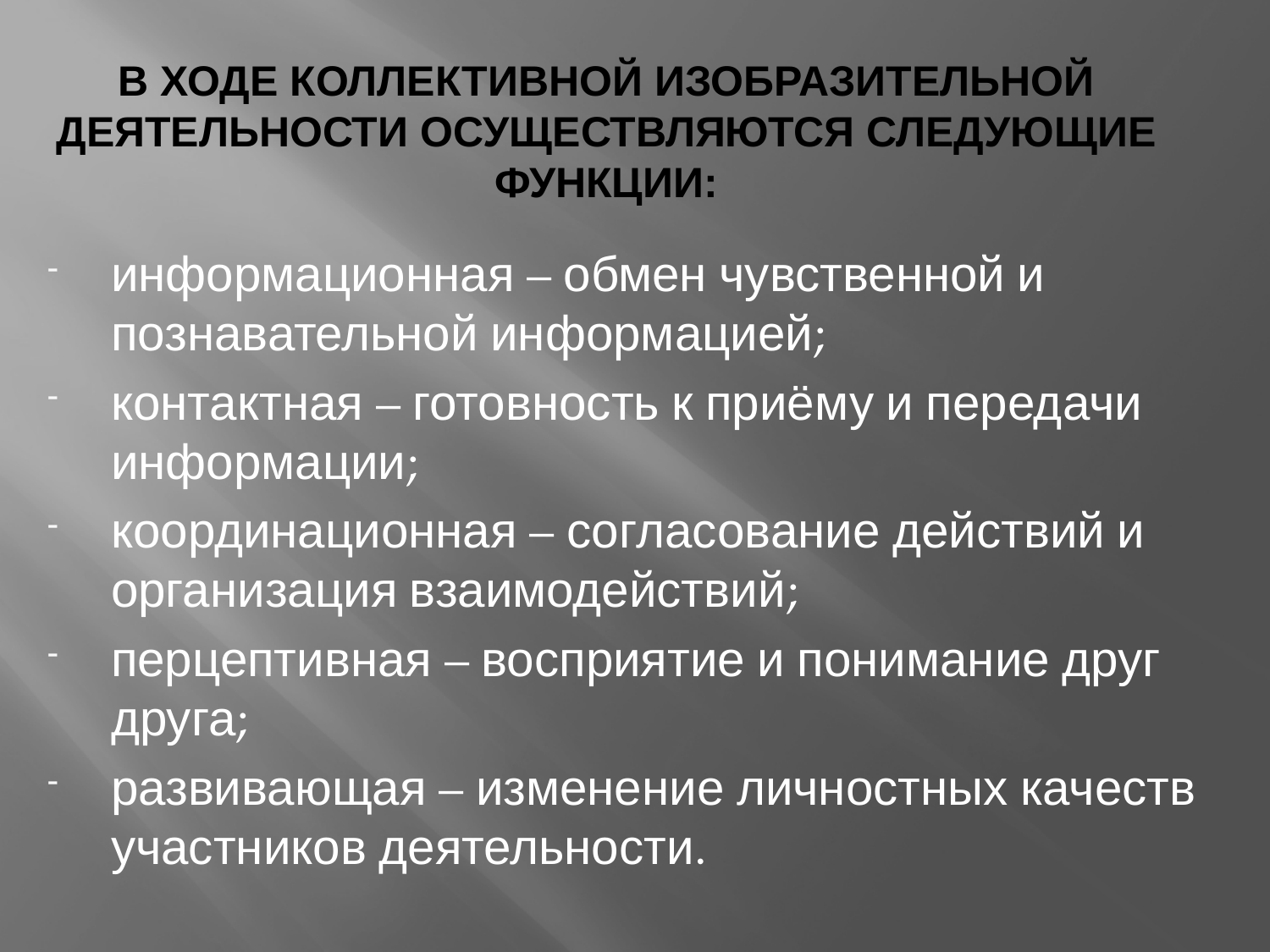

# В ходе коллективной изобразительной деятельности осуществляются следующие функции:
информационная – обмен чувственной и познавательной информацией;
контактная – готовность к приёму и передачи информации;
координационная – согласование действий и организация взаимодействий;
перцептивная – восприятие и понимание друг друга;
развивающая – изменение личностных качеств участников деятельности.